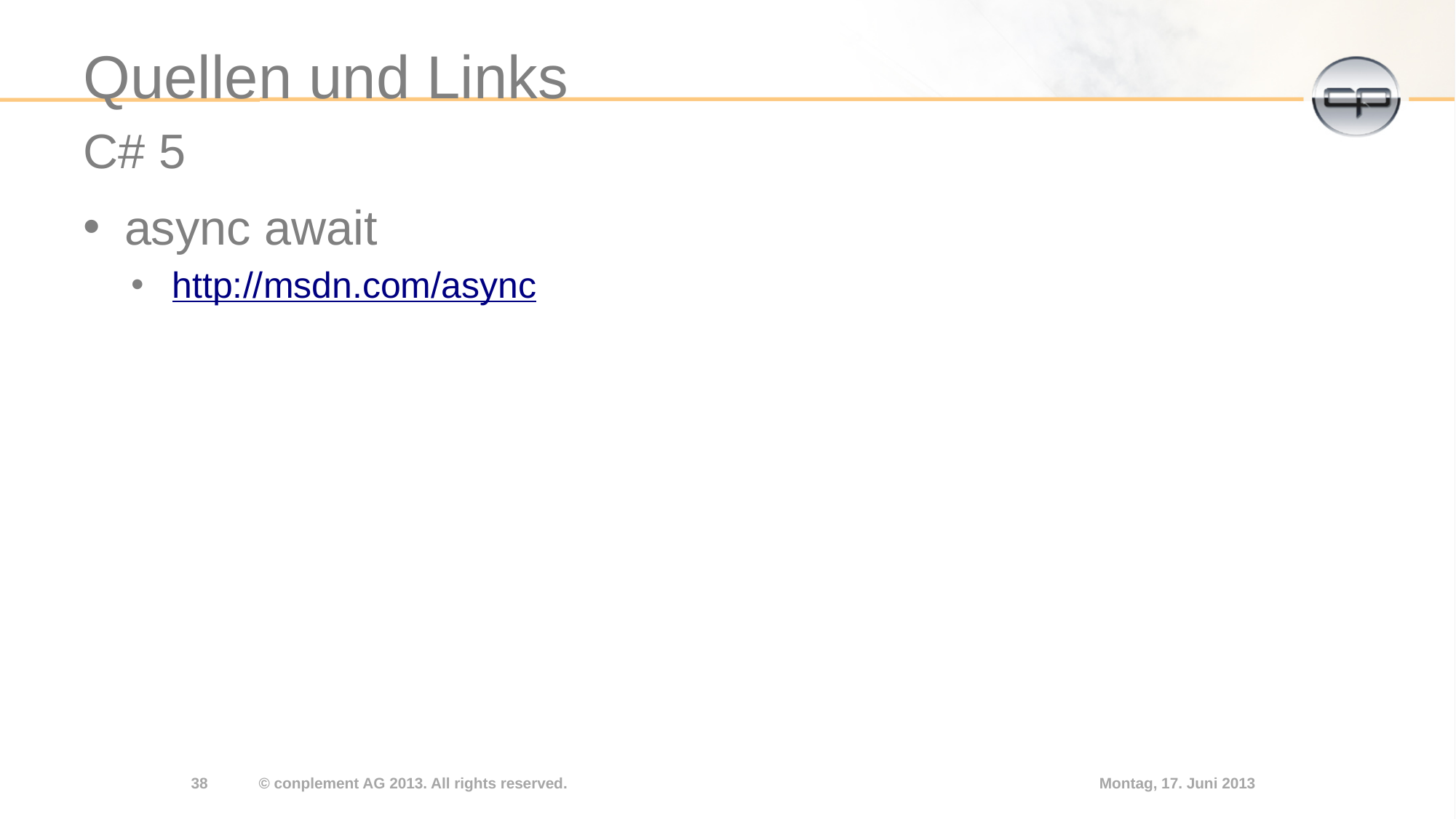

# Quellen und Links
C# 5
async await
http://msdn.com/async